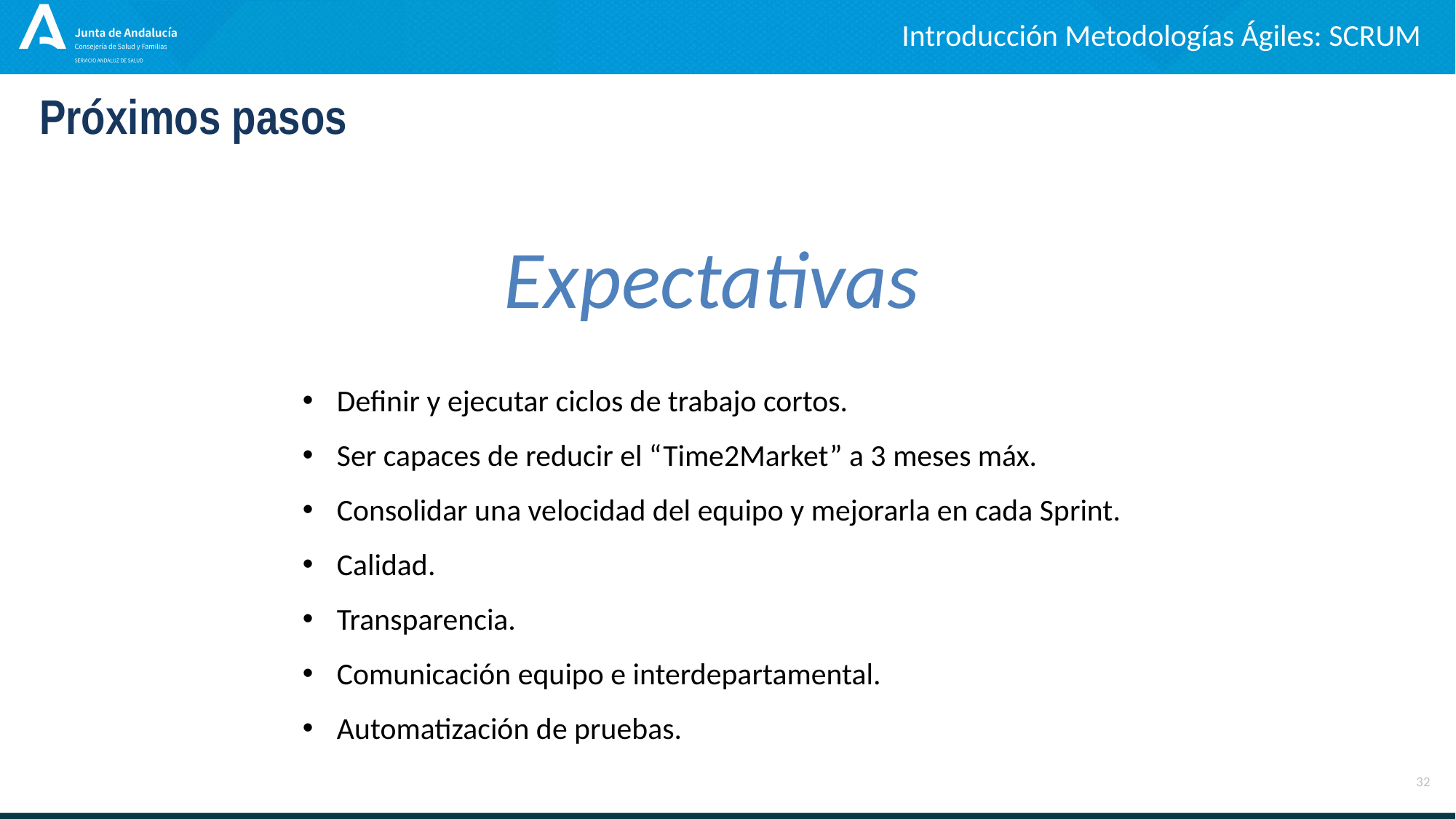

Introducción Metodologías Ágiles: SCRUM

Próximos pasos
Expectativas
Definir y ejecutar ciclos de trabajo cortos.
Ser capaces de reducir el “Time2Market” a 3 meses máx.
Consolidar una velocidad del equipo y mejorarla en cada Sprint.
Calidad.
Transparencia.
Comunicación equipo e interdepartamental.
Automatización de pruebas.
32